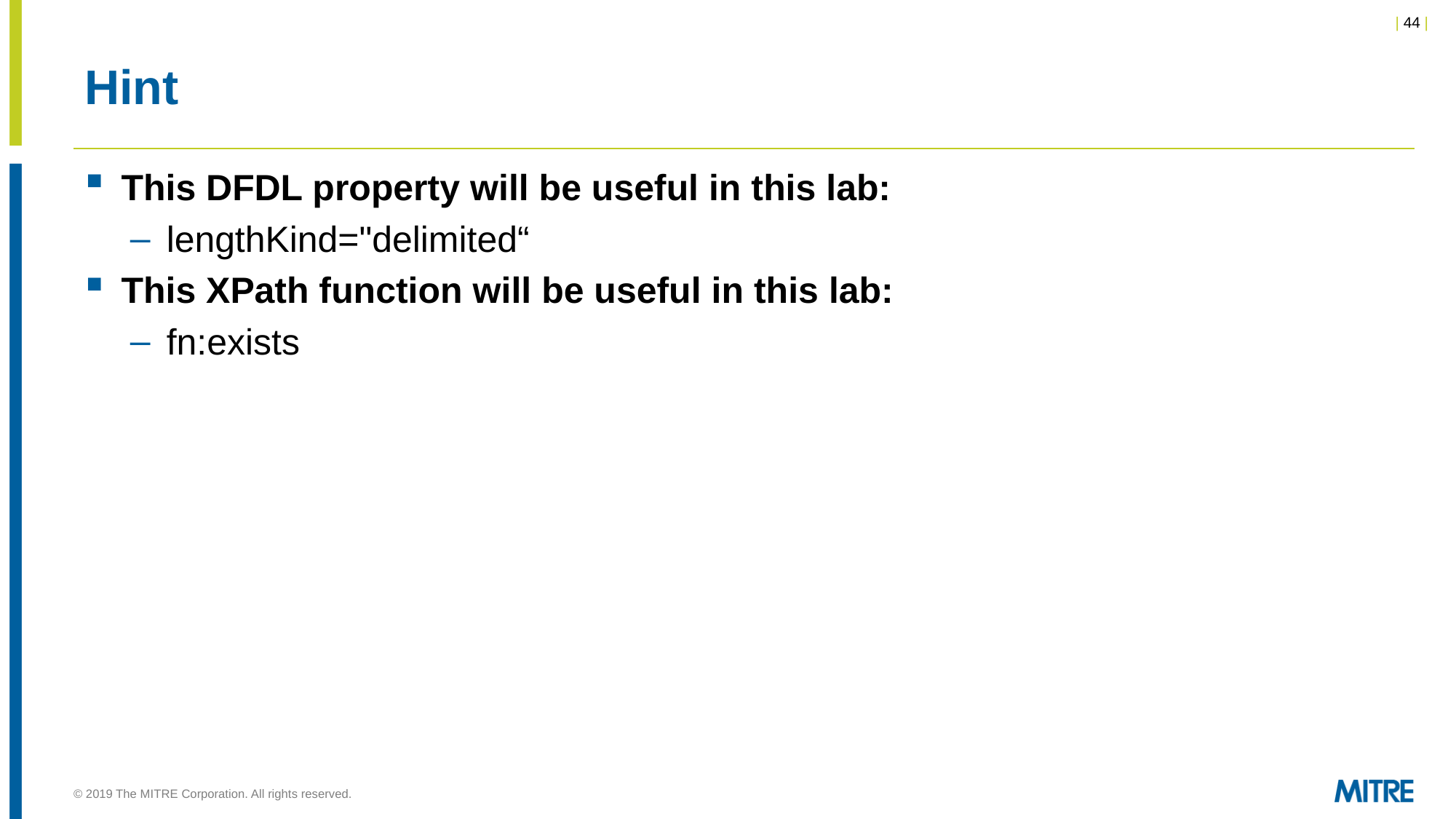

# Hint
This DFDL property will be useful in this lab:
lengthKind="delimited“
This XPath function will be useful in this lab:
fn:exists
© 2019 The MITRE Corporation. All rights reserved.